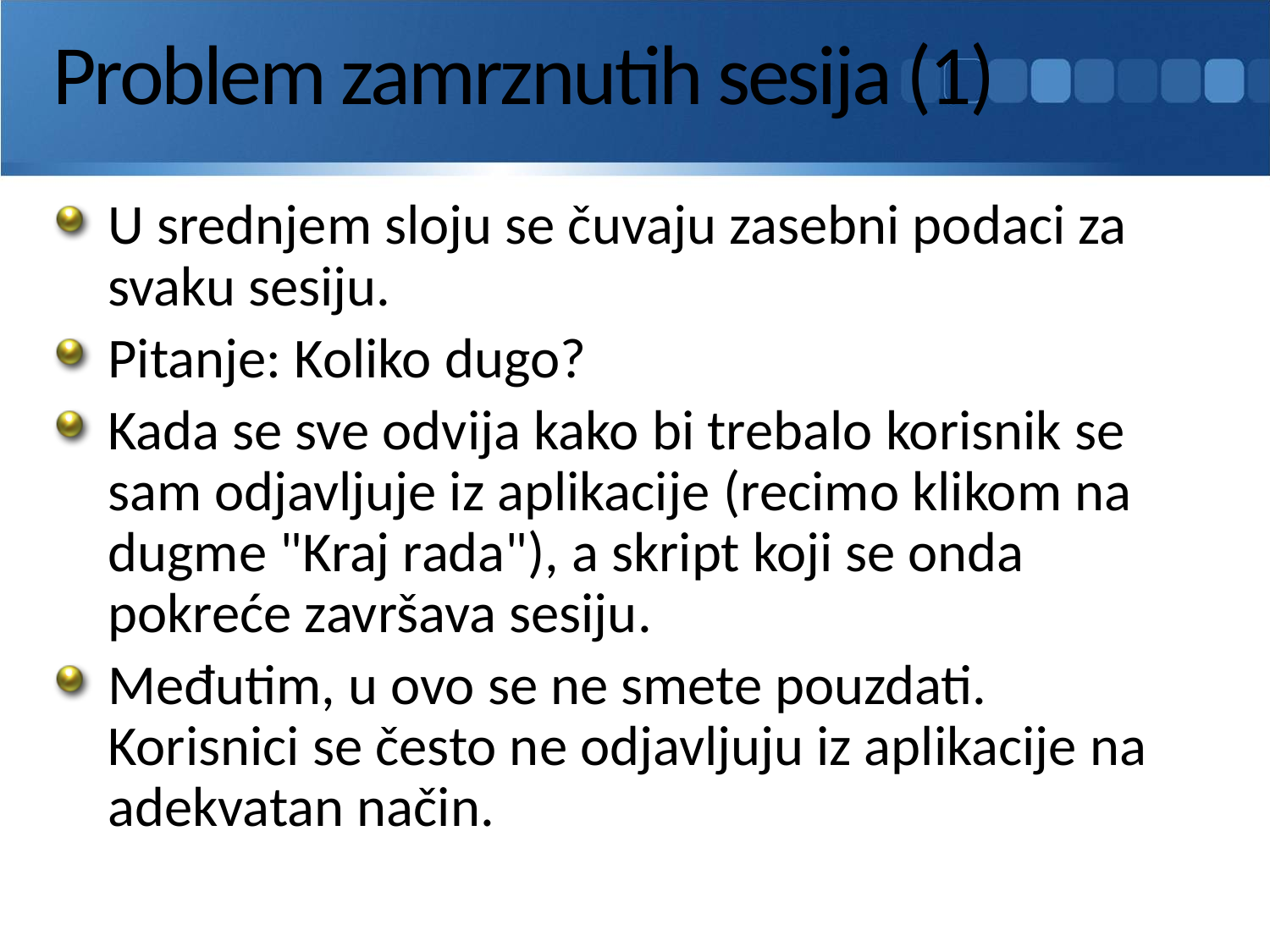

# Problem zamrznutih sesija (1)
U srednjem sloju se čuvaju zasebni podaci za svaku sesiju.
Pitanje: Koliko dugo?
Kada se sve odvija kako bi trebalo korisnik se sam odjavljuje iz aplikacije (recimo klikom na dugme "Kraj rada"), a skript koji se onda pokreće završava sesiju.
Međutim, u ovo se ne smete pouzdati.
Korisnici se često ne odjavljuju iz aplikacije na adekvatan način.